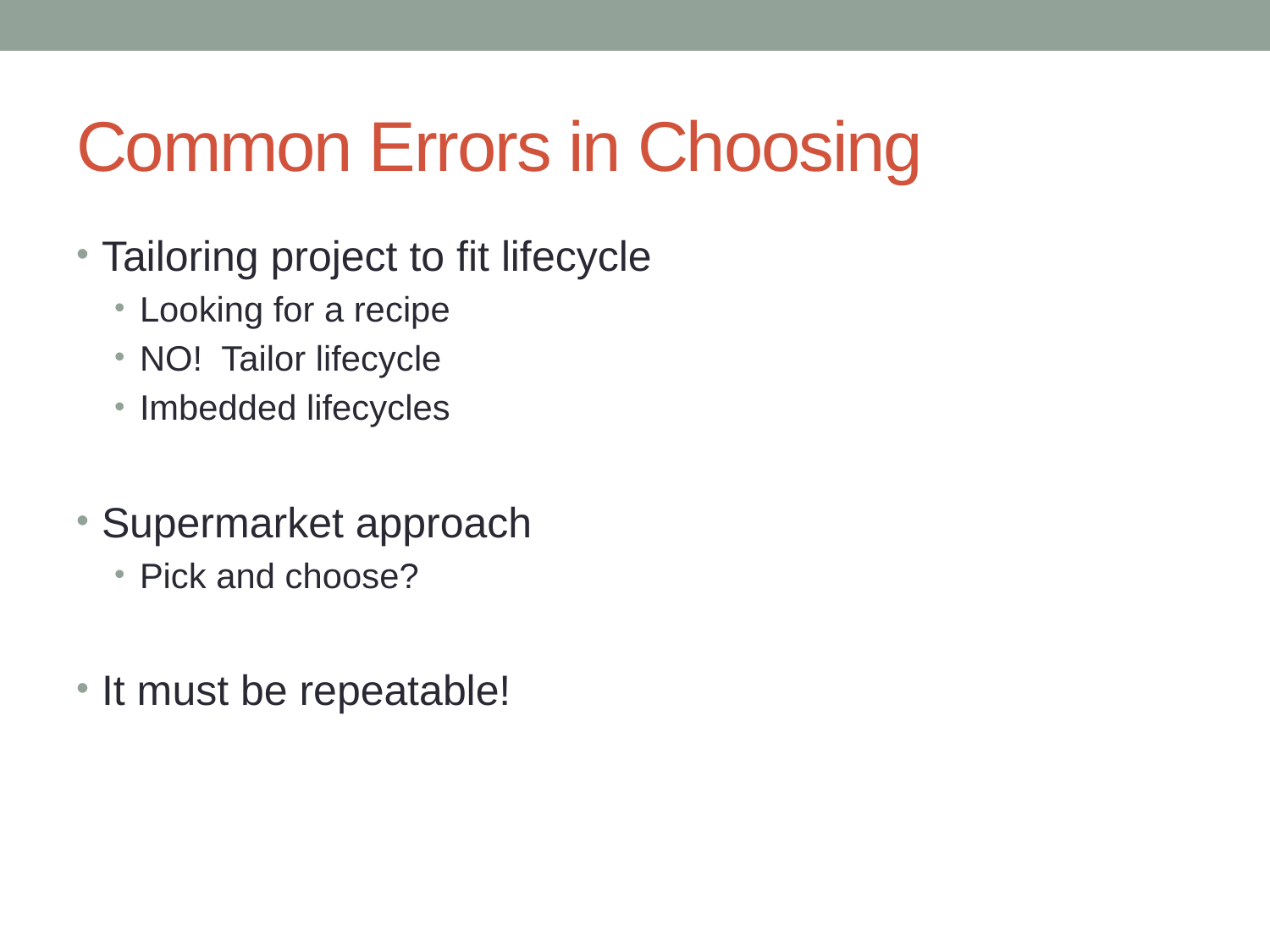

# Common Errors in Choosing
Tailoring project to fit lifecycle
Looking for a recipe
NO!  Tailor lifecycle
Imbedded lifecycles

Supermarket approach
Pick and choose?

It must be repeatable!